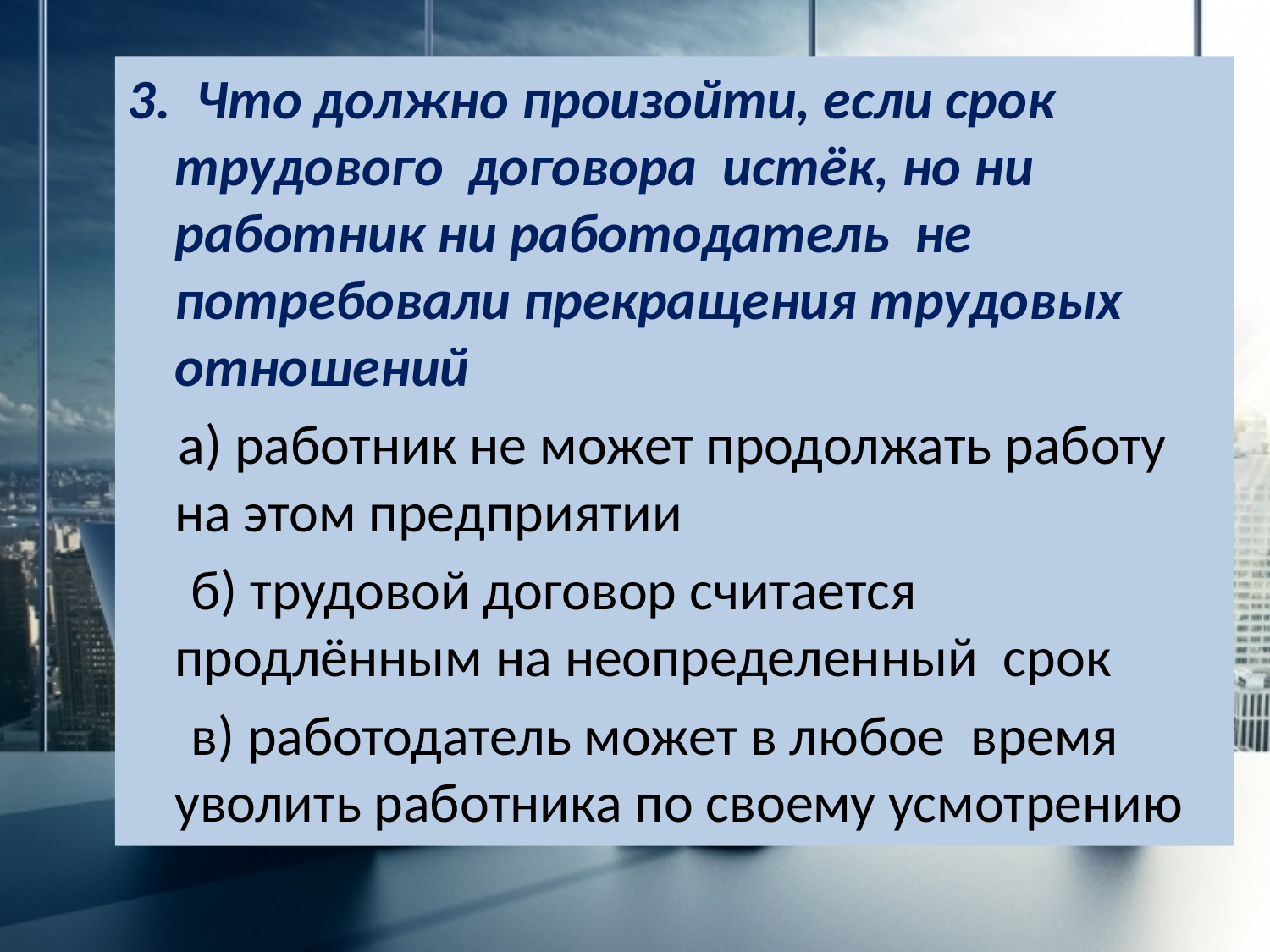

#
3.  Что должно произойти, если срок  трудового  договора  истёк, но ни работник ни работодатель  не потребовали прекращения трудовых отношений
    а) работник не может продолжать работу на этом предприятии
     б) трудовой договор считается продлённым на неопределенный  срок
     в) работодатель может в любое  время уволить работника по своему усмотрению